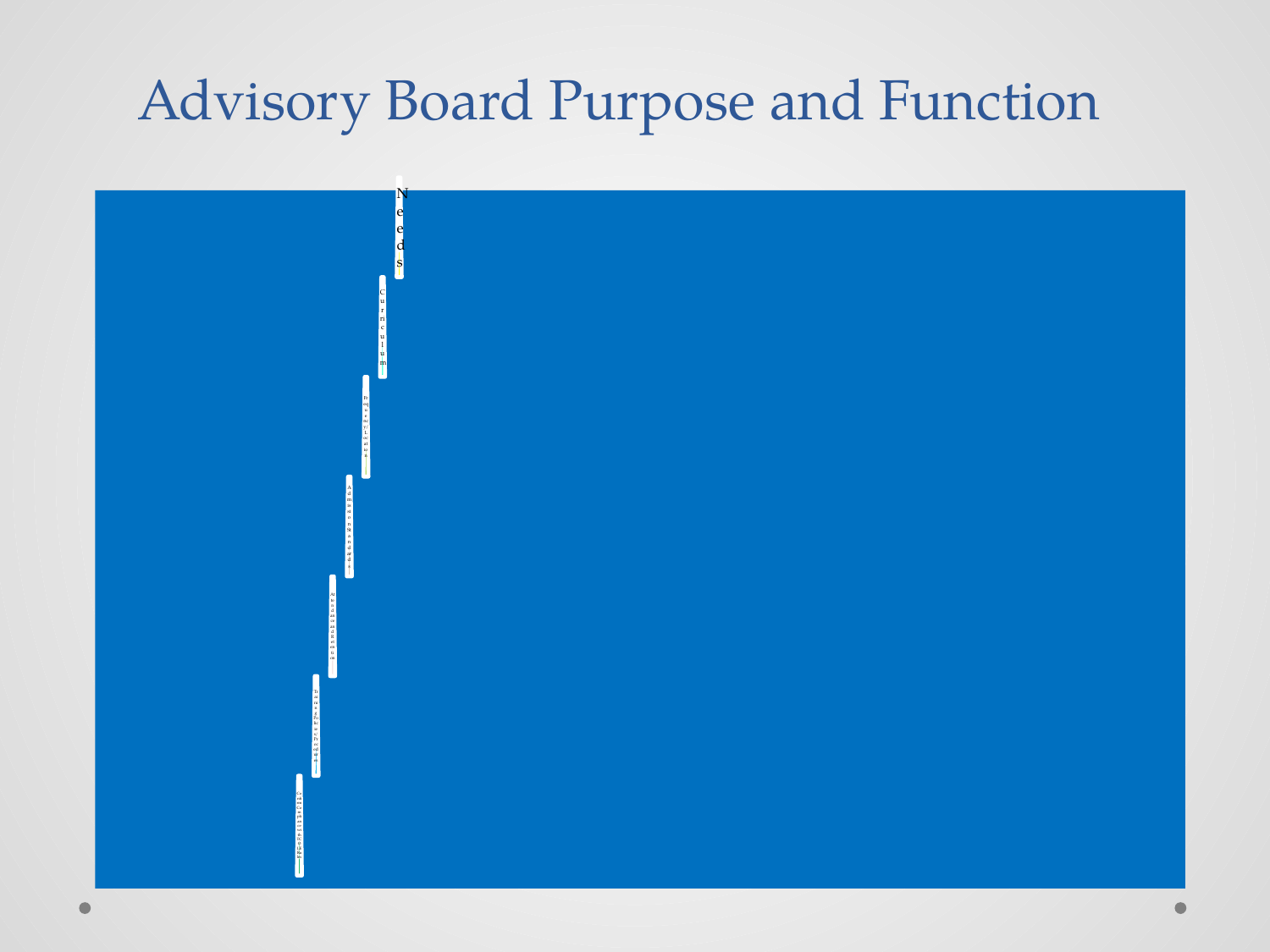

# Advisory Board Purpose and Function
Confirm Compliance with TCOLE Rules
Training Policies/Procedures
Attendance and Retention
Admission Standards
Frequency/Location
Curriculum
Needs